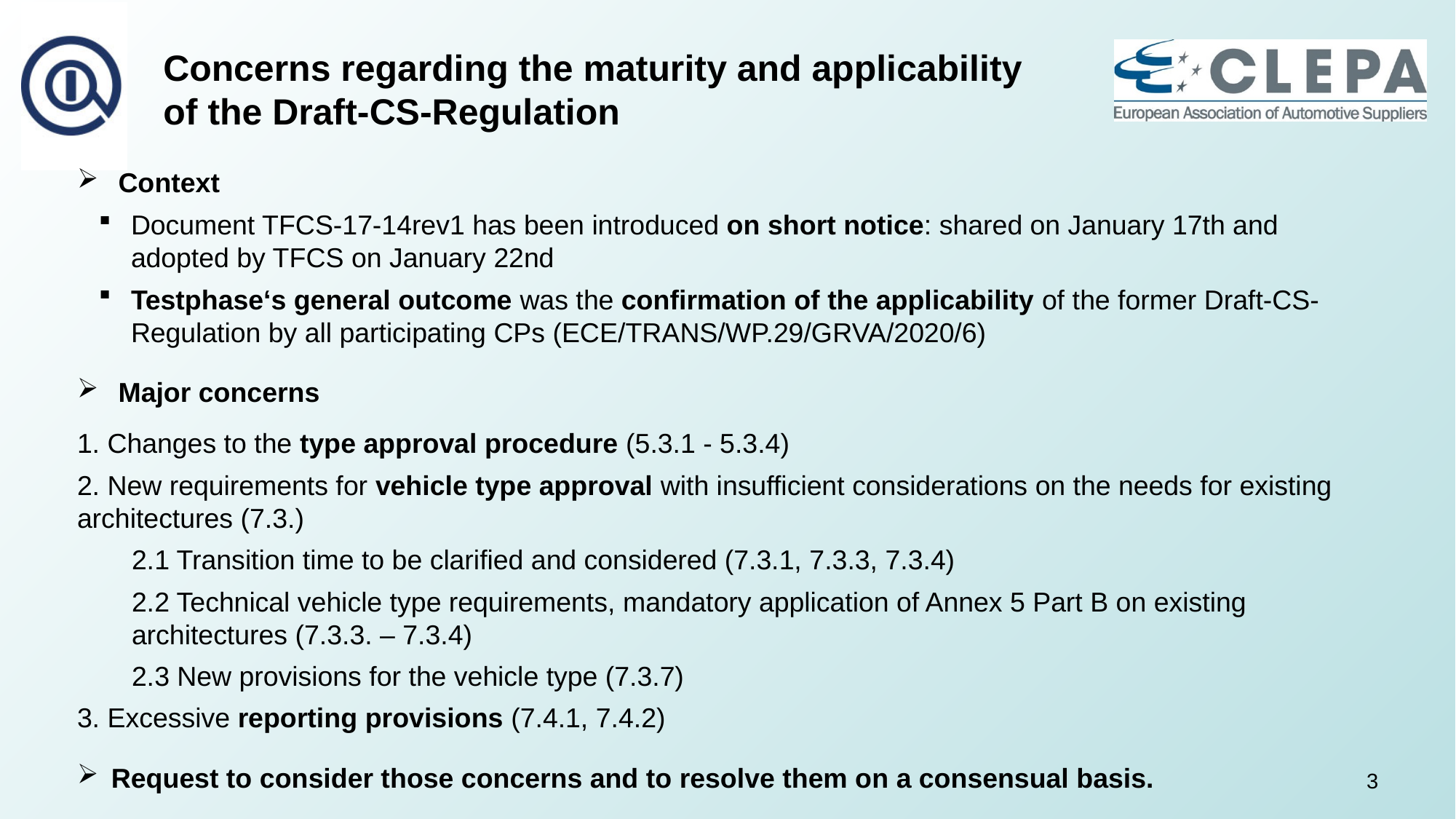

# Concerns regarding the maturity and applicability of the Draft-CS-Regulation
Context
Document TFCS-17-14rev1 has been introduced on short notice: shared on January 17th and adopted by TFCS on January 22nd
Testphase‘s general outcome was the confirmation of the applicability of the former Draft-CS-Regulation by all participating CPs (ECE/TRANS/WP.29/GRVA/2020/6)
Major concerns
1. Changes to the type approval procedure (5.3.1 - 5.3.4)
2. New requirements for vehicle type approval with insufficient considerations on the needs for existing architectures (7.3.)
2.1 Transition time to be clarified and considered (7.3.1, 7.3.3, 7.3.4)
2.2 Technical vehicle type requirements, mandatory application of Annex 5 Part B on existing architectures (7.3.3. – 7.3.4)
2.3 New provisions for the vehicle type (7.3.7)
3. Excessive reporting provisions (7.4.1, 7.4.2)
Request to consider those concerns and to resolve them on a consensual basis.
3